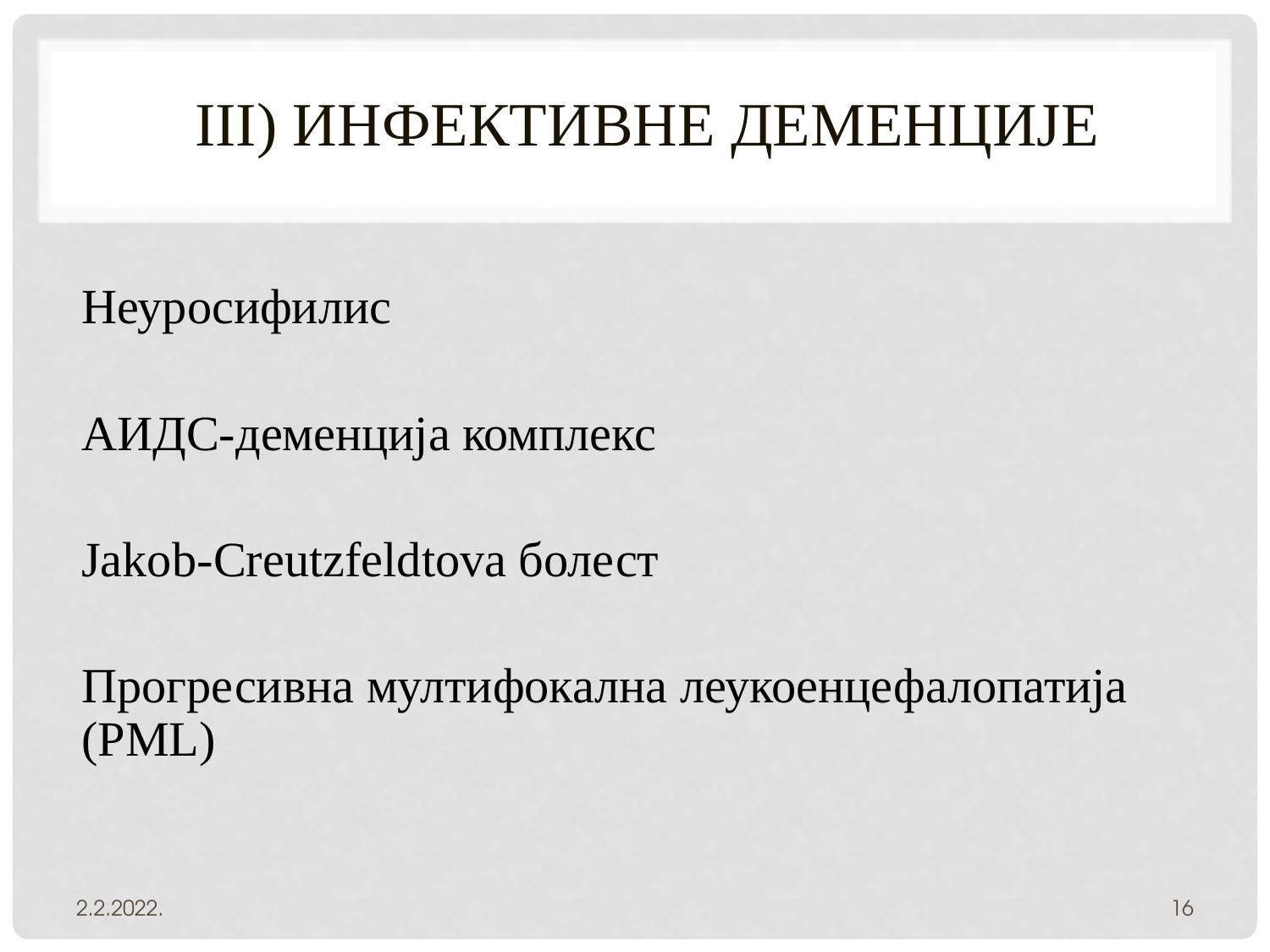

# III) ИНФЕКТИВНЕ ДЕМЕНЦИЈЕ
Неуросифилис

АИДС-деменција комплекс

Јakob-Creutzfeldtova болест

Прогресивна мултифокална леукоенцефалопатија (PML)

2.2.2022.
16